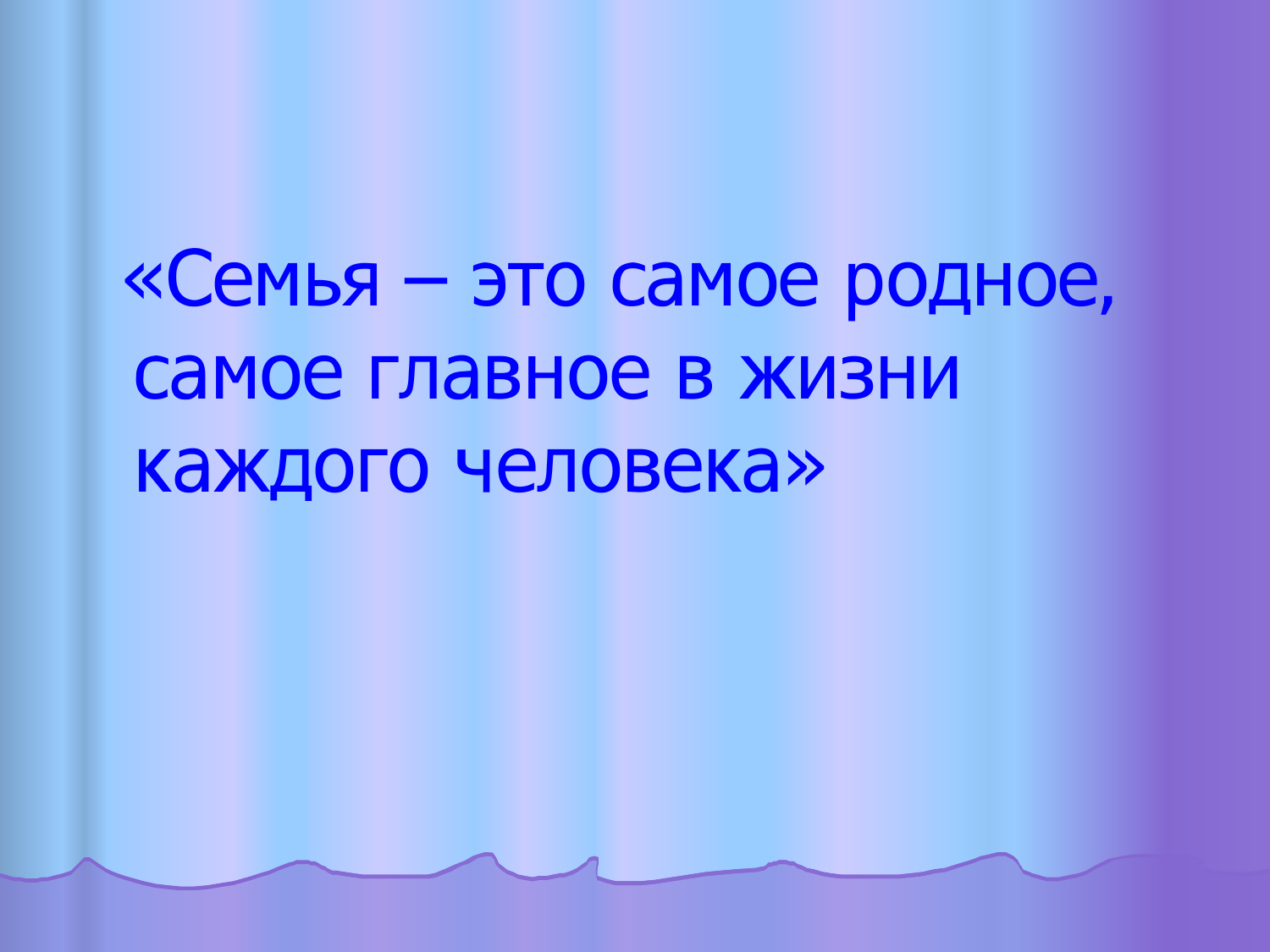

«Семья – это самое родное, самое главное в жизни каждого человека»